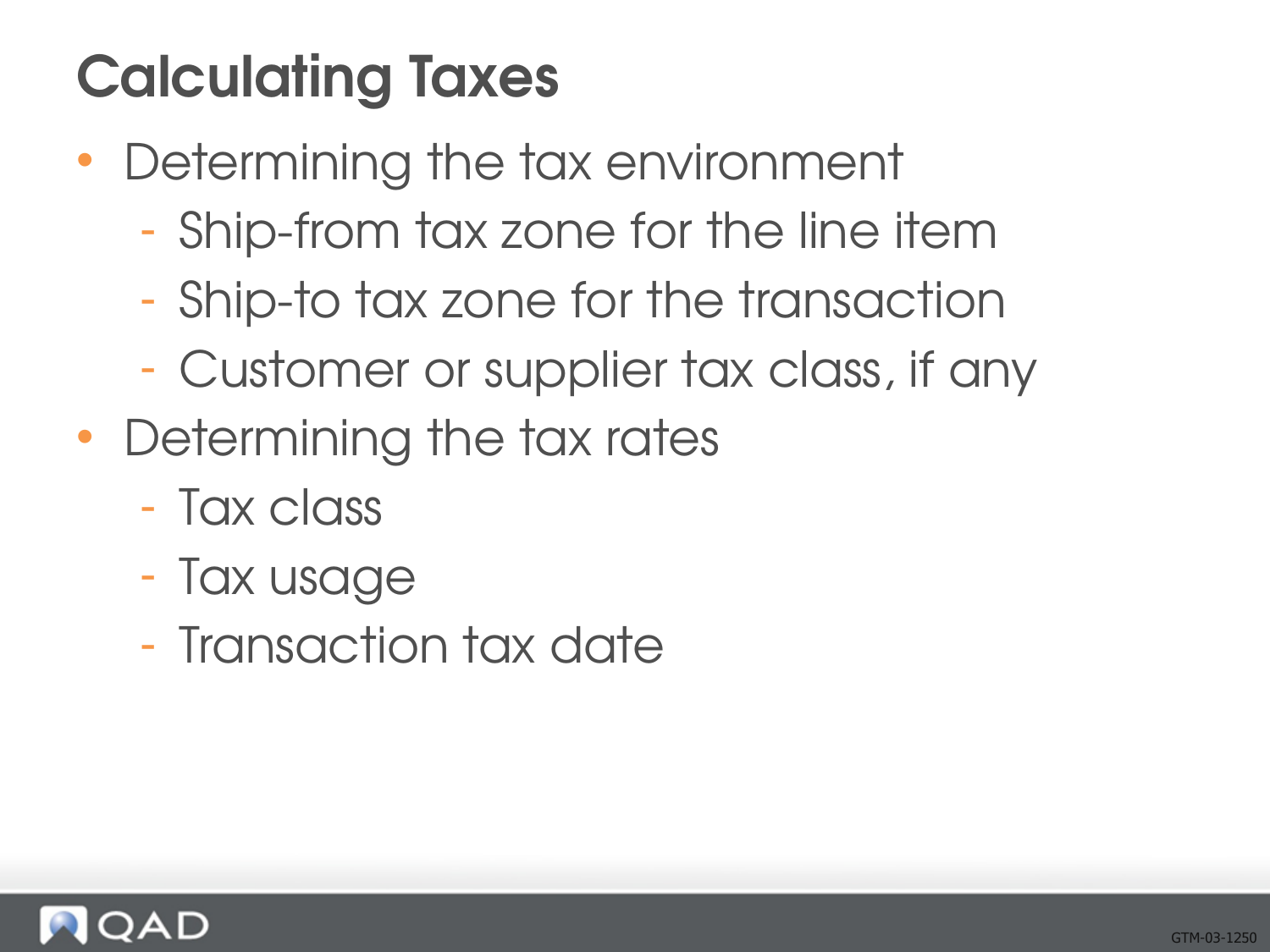

# Calculating Taxes
Determining the tax environment
Ship-from tax zone for the line item
Ship-to tax zone for the transaction
Customer or supplier tax class, if any
Determining the tax rates
Tax class
Tax usage
Transaction tax date

GTM-03-1250